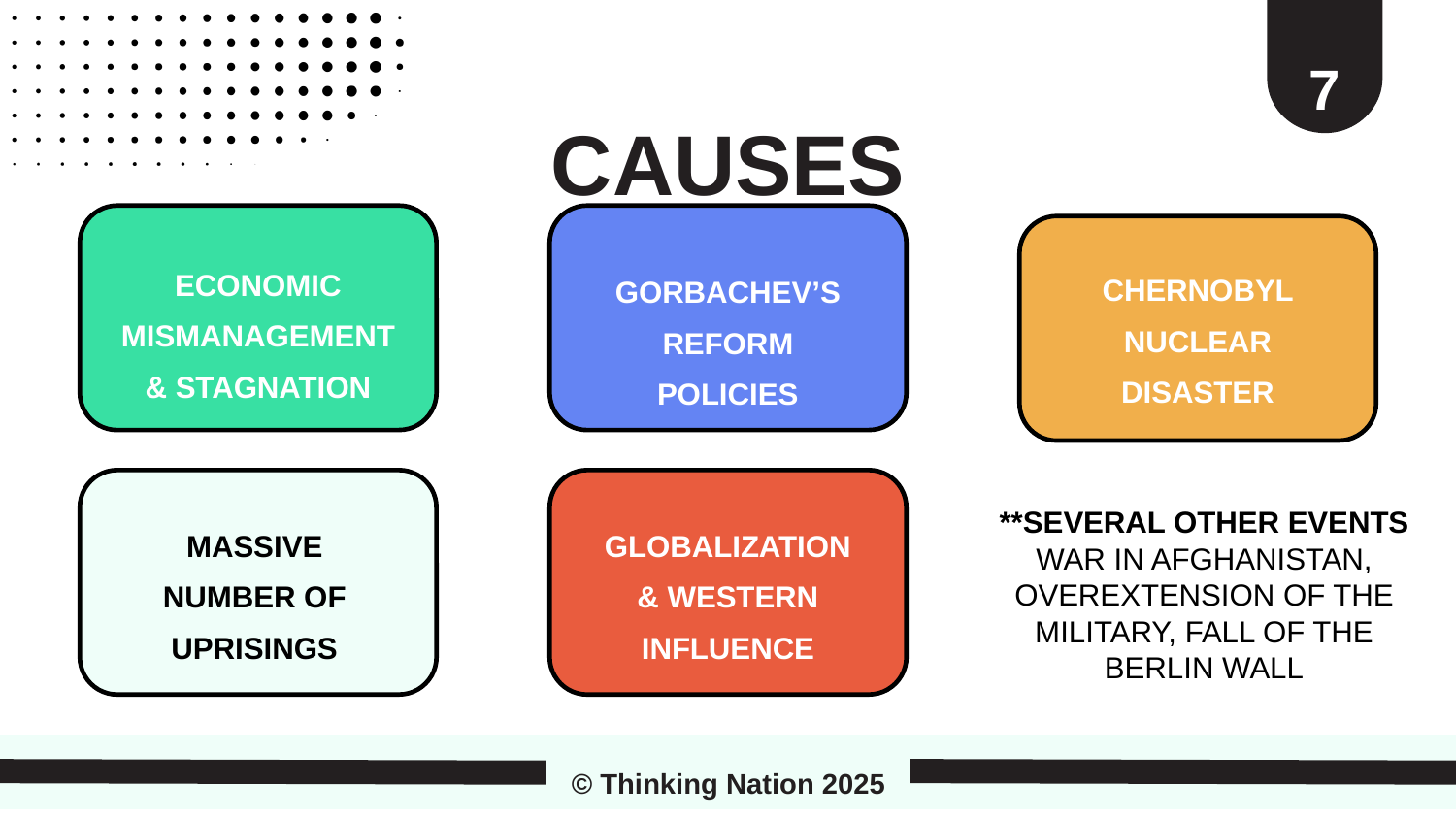

7
CAUSES

GORBACHEV’S REFORM POLICIES

ECONOMIC MISMANAGEMENT & STAGNATION
[Content]

CHERNOBYL NUCLEAR DISASTER

GLOBALIZATION & WESTERN INFLUENCE

MASSIVE NUMBER OF UPRISINGS
**SEVERAL OTHER EVENTS
WAR IN AFGHANISTAN, OVEREXTENSION OF THE MILITARY, FALL OF THE BERLIN WALL

© Thinking Nation 2025